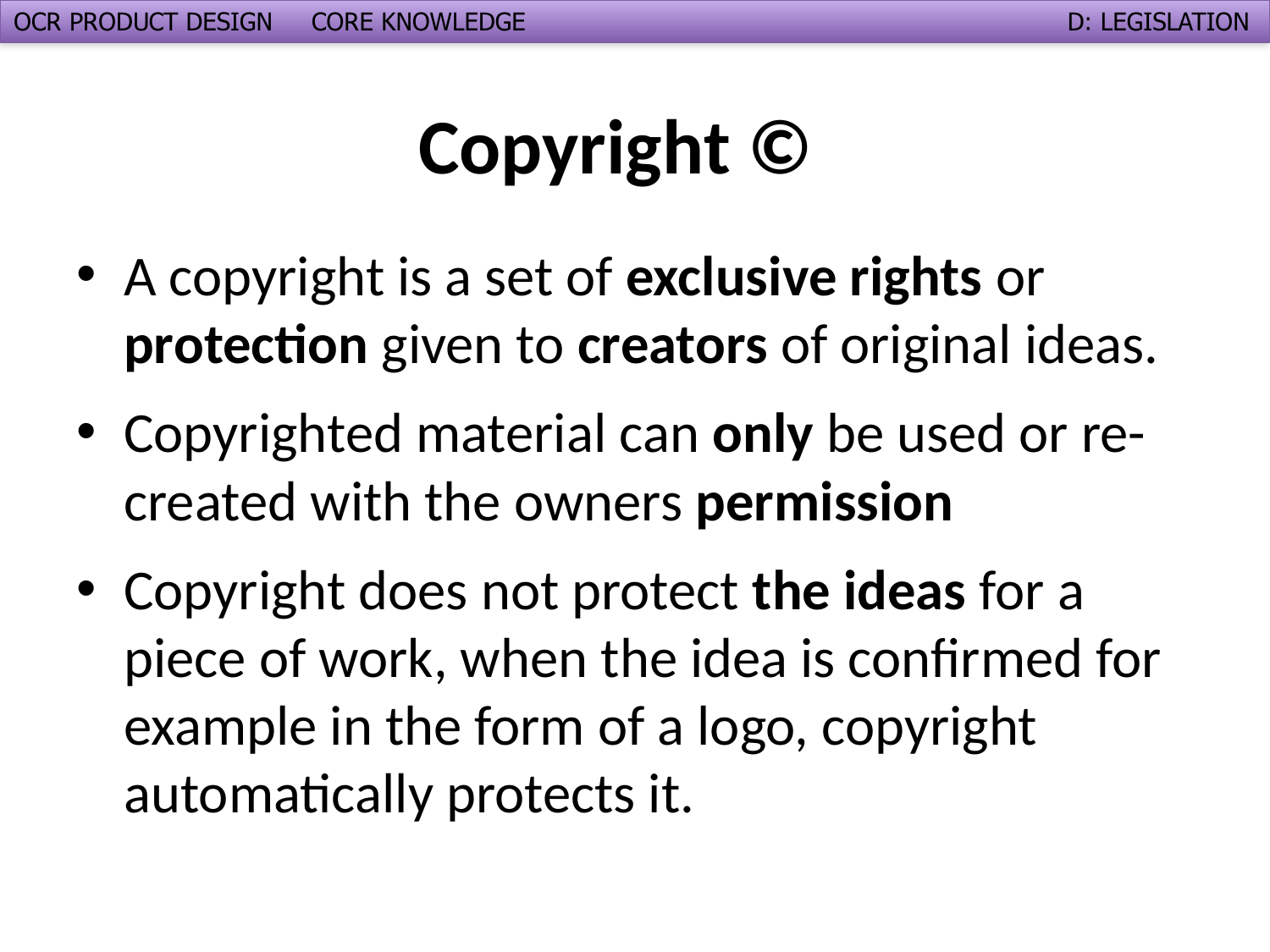

# Copyright ©
A copyright is a set of exclusive rights or protection given to creators of original ideas.
Copyrighted material can only be used or re-created with the owners permission
Copyright does not protect the ideas for a piece of work, when the idea is confirmed for example in the form of a logo, copyright automatically protects it.